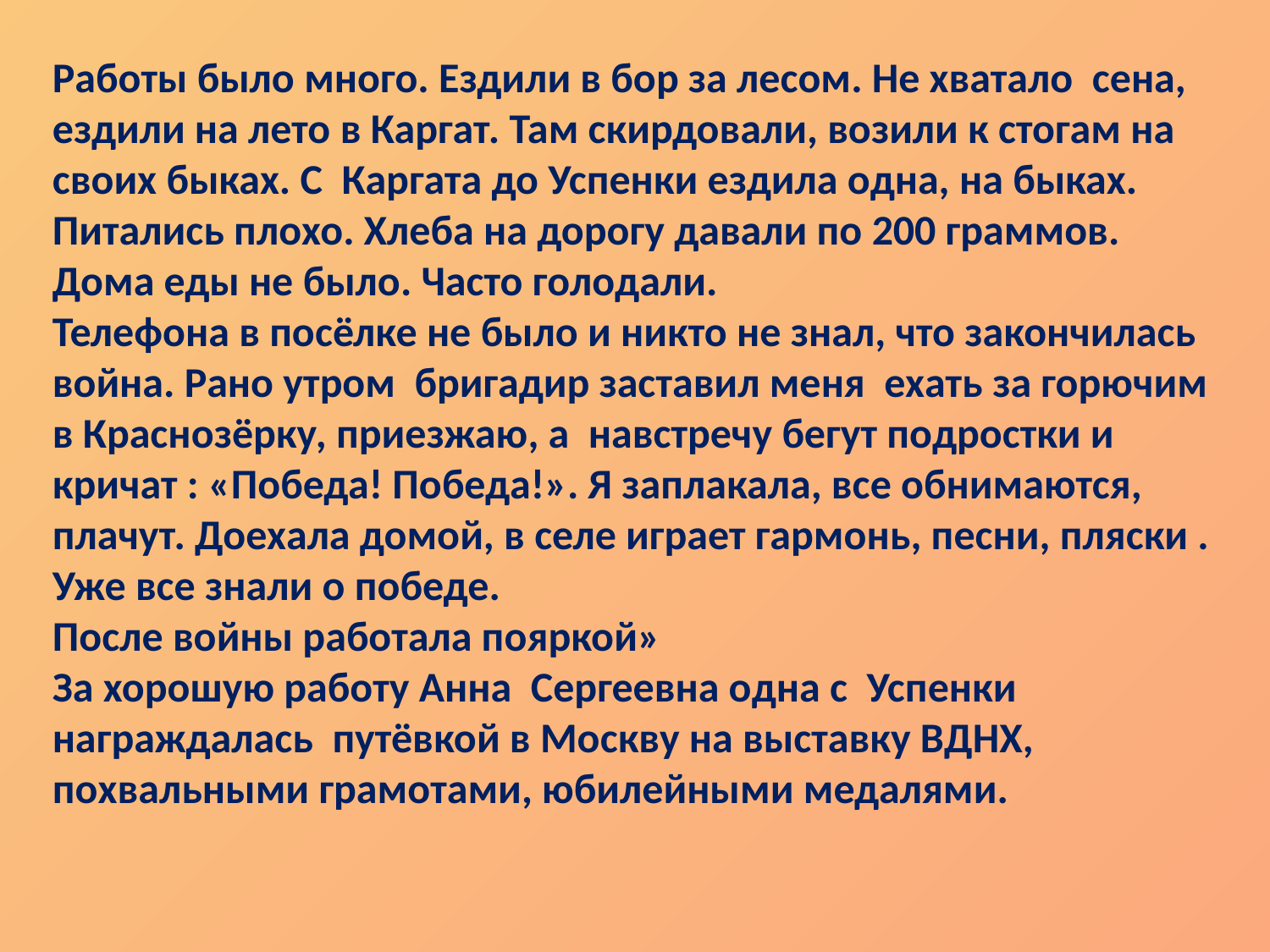

# Работы было много. Ездили в бор за лесом. Не хватало  сена, ездили на лето в Каргат. Там скирдовали, возили к стогам на своих быках. С  Каргата до Успенки ездила одна, на быках. Питались плохо. Хлеба на дорогу давали по 200 граммов. Дома еды не было. Часто голодали. Телефона в посёлке не было и никто не знал, что закончилась война. Рано утром  бригадир заставил меня  ехать за горючим  в Краснозёрку, приезжаю, а  навстречу бегут подростки и кричат : «Победа! Победа!». Я заплакала, все обнимаются, плачут. Доехала домой, в селе играет гармонь, песни, пляски . Уже все знали о победе. После войны работала пояркой» За хорошую работу Анна  Сергеевна одна с  Успенки награждалась  путёвкой в Москву на выставку ВДНХ, похвальными грамотами, юбилейными медалями.